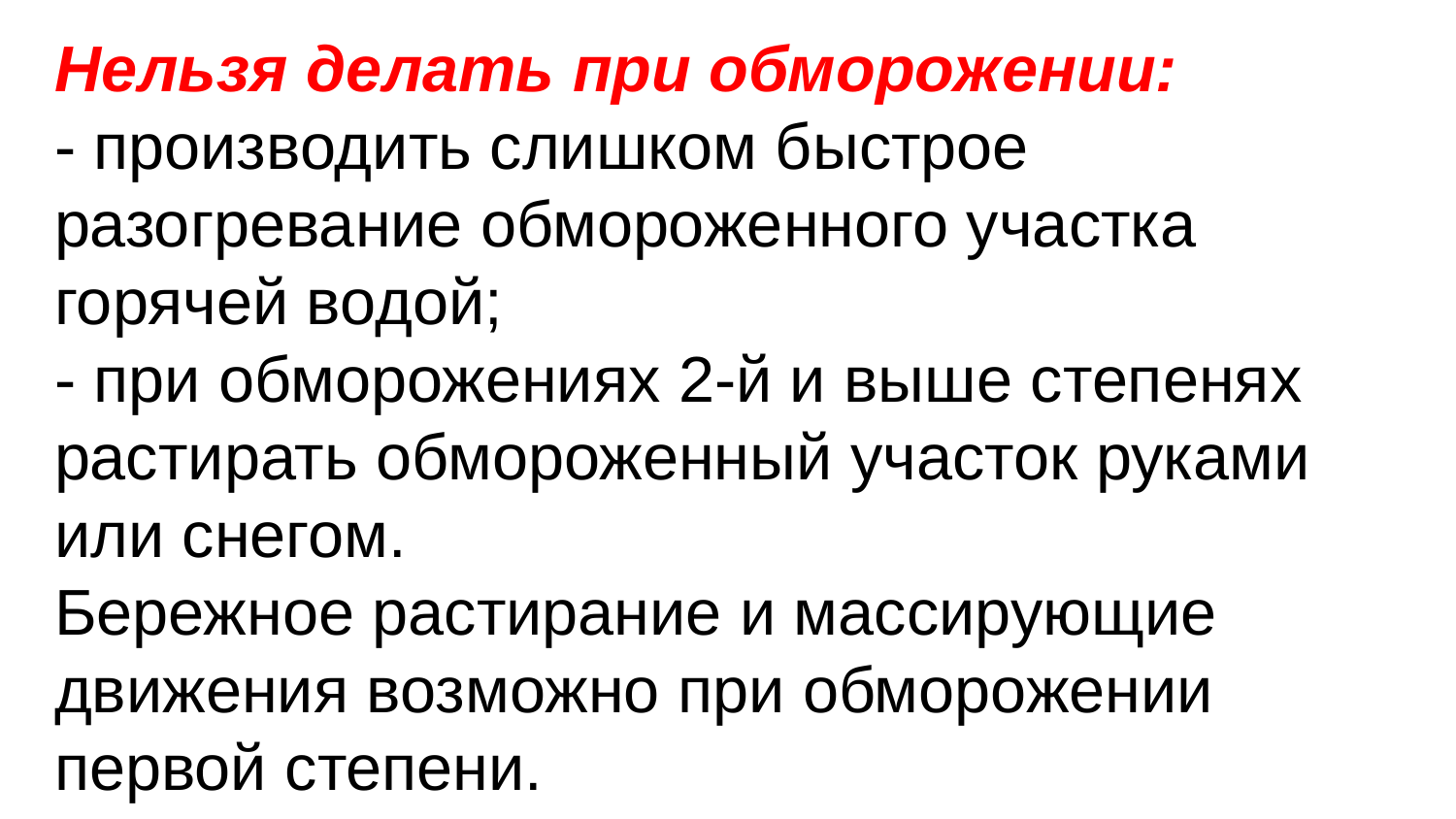

Нельзя делать при обморожении:
- производить слишком быстрое разогревание обмороженного участка горячей водой;
- при обморожениях 2-й и выше степенях растирать обмороженный участок руками или снегом.
Бережное растирание и массирующие движения возможно при обморожении первой степени.